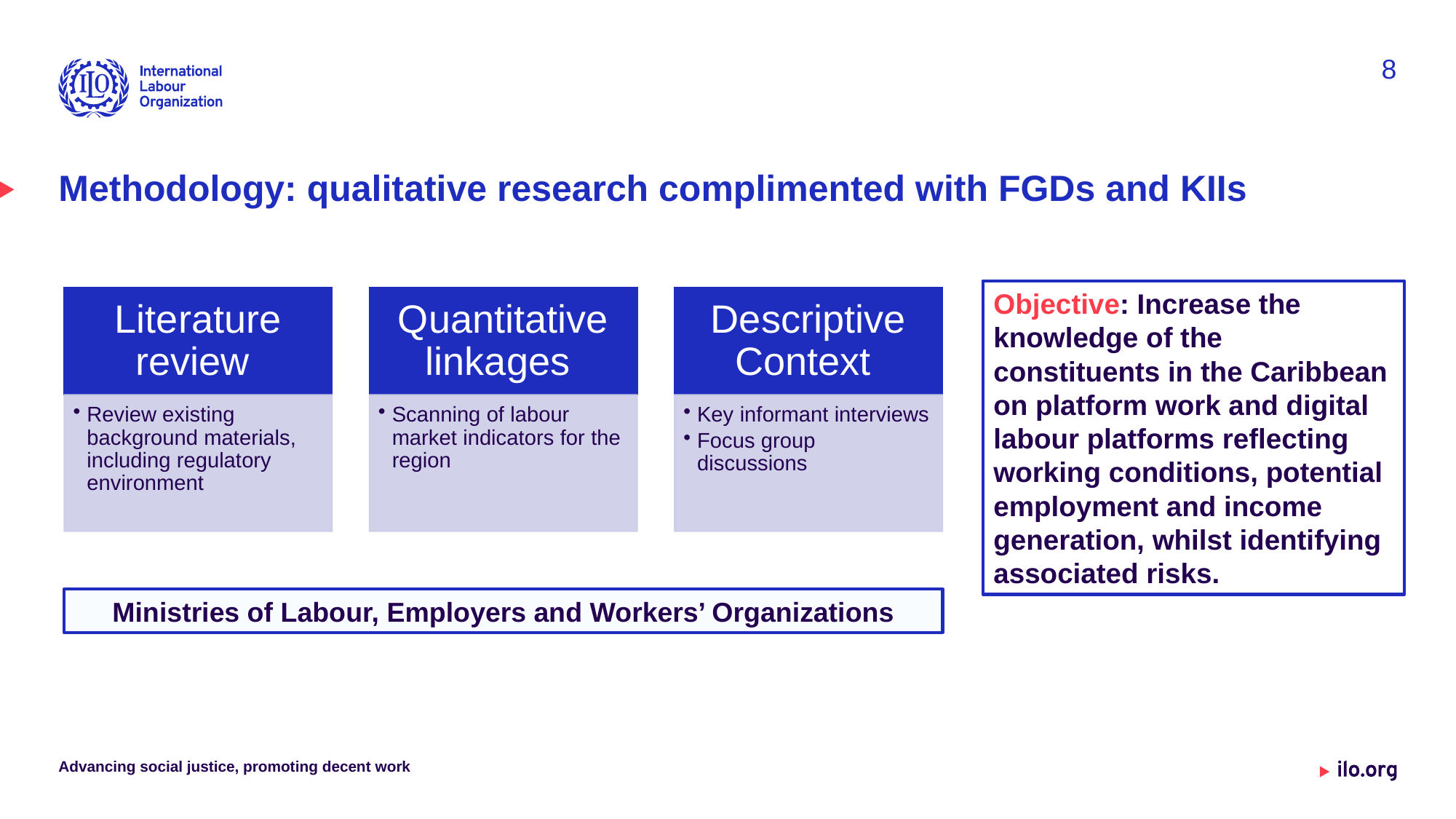

8
# Methodology: qualitative research complimented with FGDs and KIIs
Literature review
Review existing background materials, including regulatory environment
Quantitative linkages
Scanning of labour market indicators for the region
Descriptive Context
Key informant interviews
Focus group discussions
Objective: Increase the knowledge of the constituents in the Caribbean on platform work and digital labour platforms reflecting working conditions, potential employment and income generation, whilst identifying associated risks.
Ministries of Labour, Employers and Workers’ Organizations
Advancing social justice, promoting decent work
Date: Monday / 01 / October / 2019